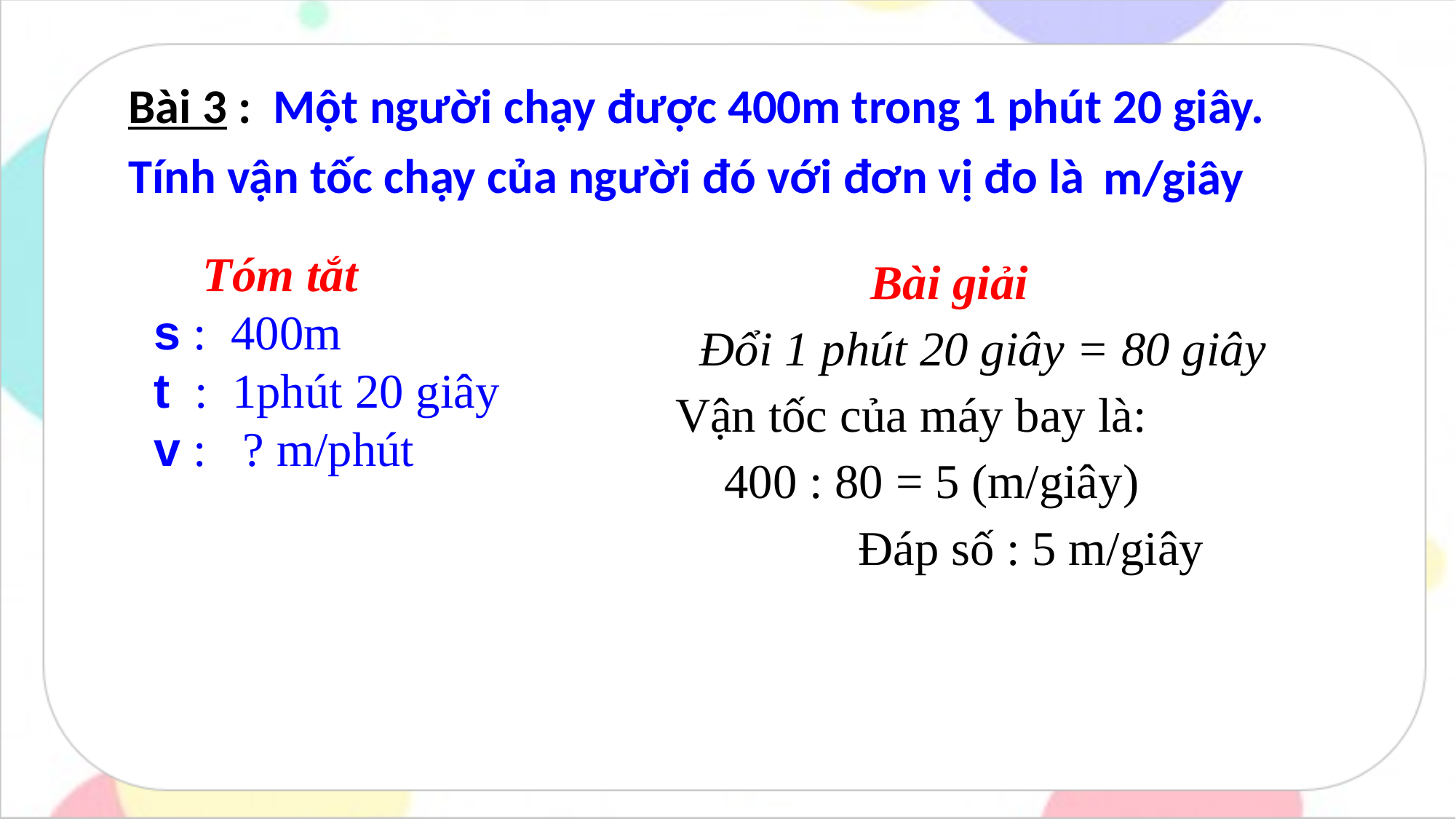

Bài 3 :  Một người chạy được 400m trong 1 phút 20 giây.
Tính vận tốc chạy của người đó với đơn vị đo là
m/giây
    Tóm tắt
s :  400m
t  :  1phút 20 giây
v :   ? m/phút
                    Bài giải
      Đổi 1 phút 20 giây = 80 giây
    Vận tốc của máy bay là:
        400 : 80 = 5 (m/giây)
                   Đáp số : 5 m/giây